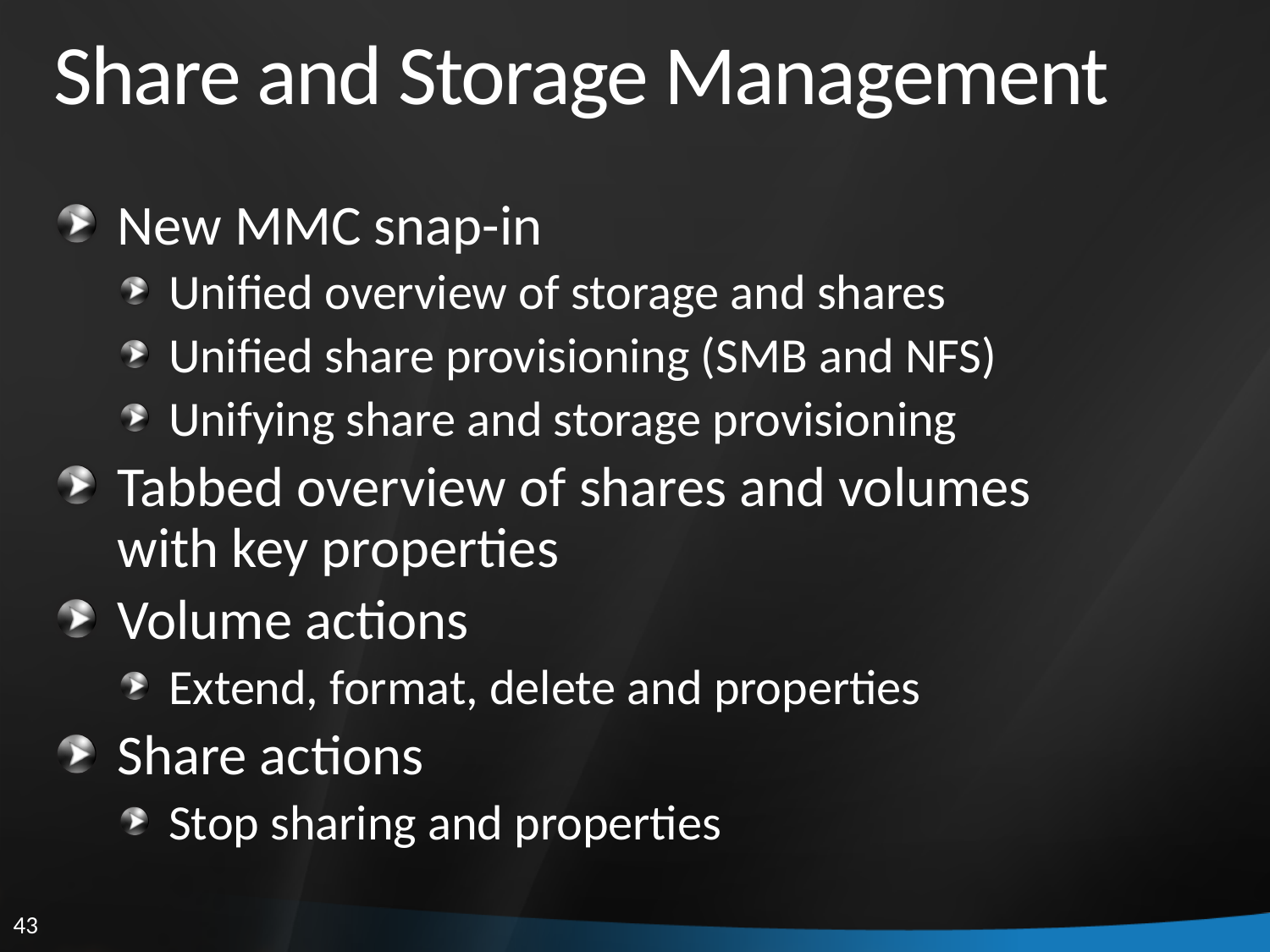

# Share and Storage Management
New MMC snap-in
Unified overview of storage and shares
Unified share provisioning (SMB and NFS)
Unifying share and storage provisioning
Tabbed overview of shares and volumes
with key properties
Volume actions
Extend, format, delete and properties
Share actions
Stop sharing and properties